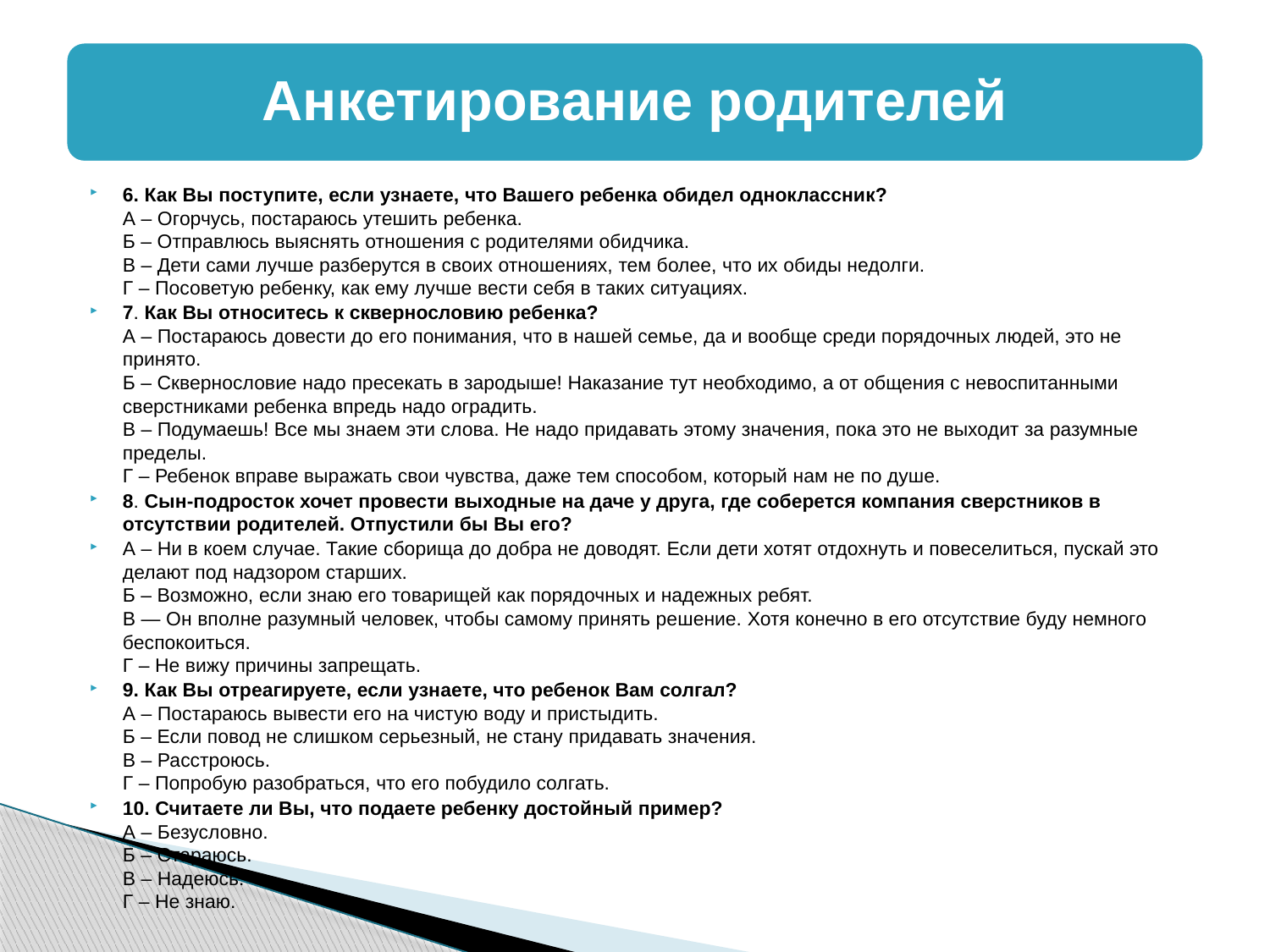

Анкетирование родителей
6. Как Вы поступите, если узнаете, что Вашего ребенка обидел одноклассник? 
А – Огорчусь, постараюсь утешить ребенка.
Б – Отправлюсь выяснять отношения с родителями обидчика.
В – Дети сами лучше разберутся в своих отношениях, тем более, что их обиды недолги.
Г – Посоветую ребенку, как ему лучше вести себя в таких ситуациях.
7. Как Вы относитесь к сквернословию ребенка? 
А – Постараюсь довести до его понимания, что в нашей семье, да и вообще среди порядочных людей, это не принято.
Б – Сквернословие надо пресекать в зародыше! Наказание тут необходимо, а от общения с невоспитанными сверстниками ребенка впредь надо оградить.
В – Подумаешь! Все мы знаем эти слова. Не надо придавать этому значения, пока это не выходит за разумные пределы.
Г – Ребенок вправе выражать свои чувства, даже тем способом, который нам не по душе.
8. Сын-подросток хочет провести выходные на даче у друга, где соберется компания сверстников в отсутствии родителей. Отпустили бы Вы его?
А – Ни в коем случае. Такие сборища до добра не доводят. Если дети хотят отдохнуть и повеселиться, пускай это делают под надзором старших.
Б – Возможно, если знаю его товарищей как порядочных и надежных ребят.
В — Он вполне разумный человек, чтобы самому принять решение. Хотя конечно в его отсутствие буду немного беспокоиться.
Г – Не вижу причины запрещать.
9. Как Вы отреагируете, если узнаете, что ребенок Вам солгал?
А – Постараюсь вывести его на чистую воду и пристыдить.
Б – Если повод не слишком серьезный, не стану придавать значения.
В – Расстроюсь.
Г – Попробую разобраться, что его побудило солгать.
10. Считаете ли Вы, что подаете ребенку достойный пример? 
А – Безусловно.
Б – Стараюсь.
В – Надеюсь.
Г – Не знаю.